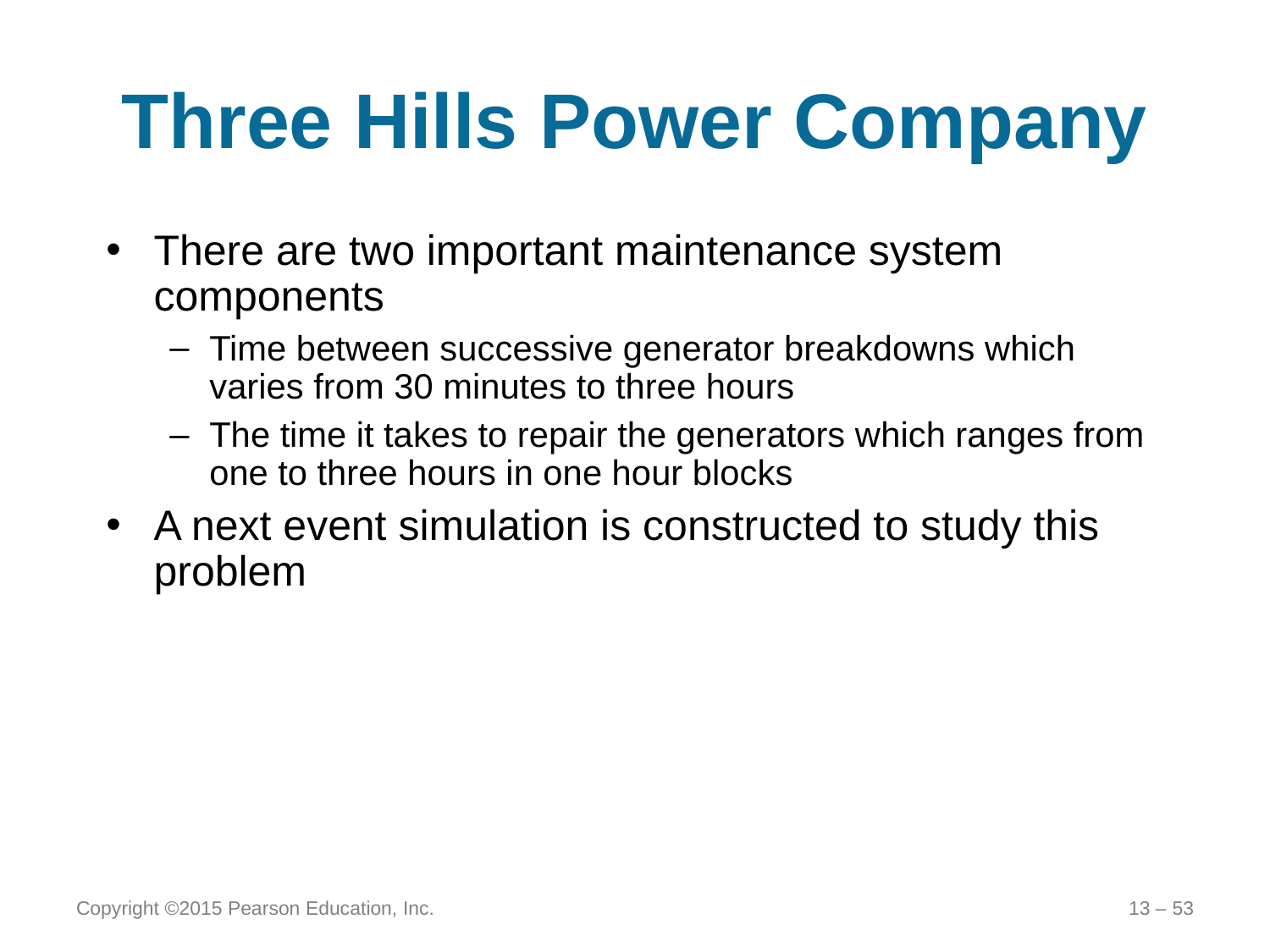

# Three Hills Power Company
There are two important maintenance system components
Time between successive generator breakdowns which varies from 30 minutes to three hours
The time it takes to repair the generators which ranges from one to three hours in one hour blocks
A next event simulation is constructed to study this problem
Copyright ©2015 Pearson Education, Inc.
13 – 53